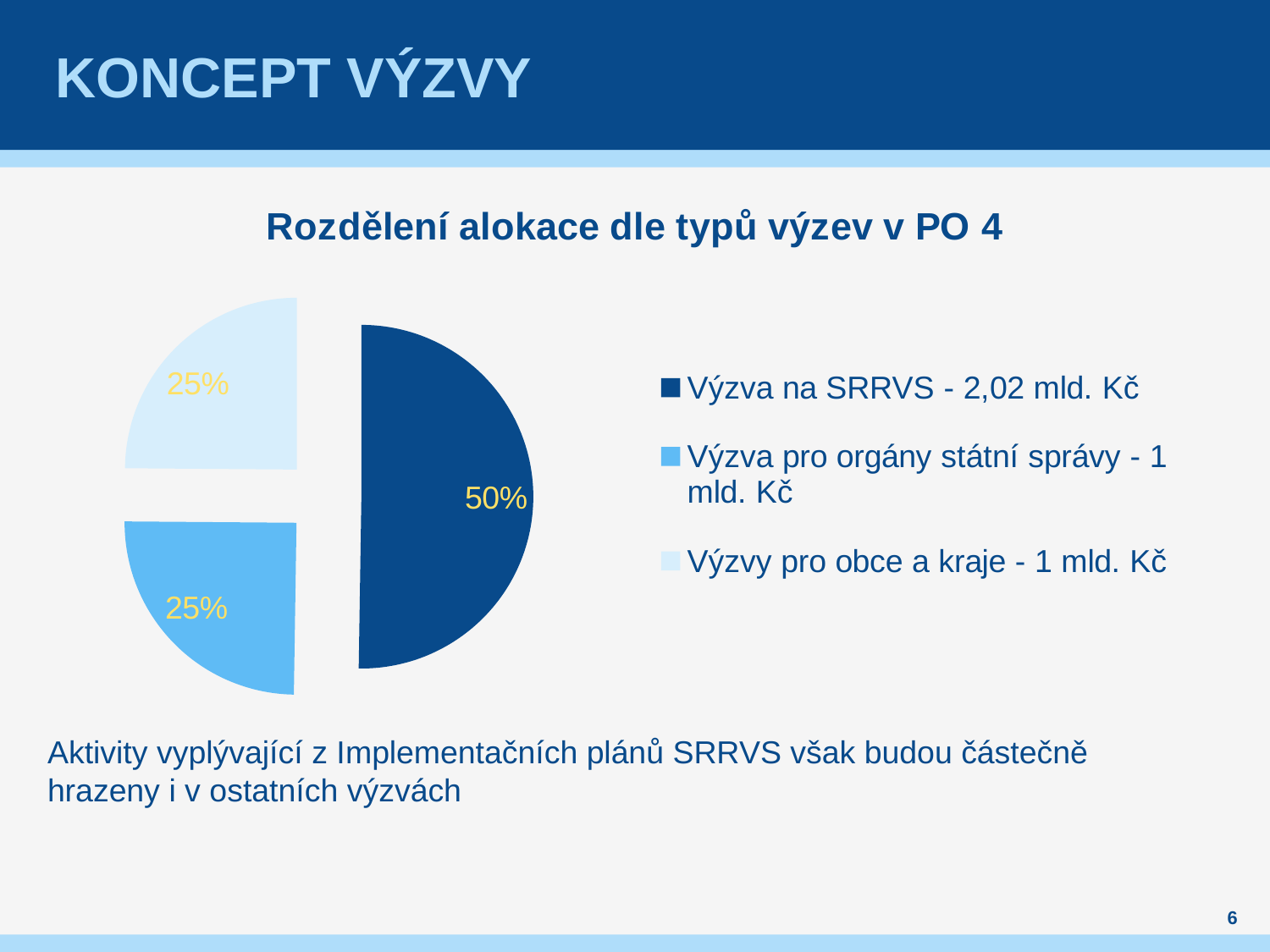

# Koncept výzvy

### Chart: Rozdělení alokace dle typů výzev v PO 4

| Category | Rozdělení alokace 4,2 mld. Kč dle typů výzev |
|---|---|
| Výzva na SRRVS - 2,02 mld. Kč | 2.02 |
| Výzva pro orgány státní správy - 1 mld. Kč | 1.0 |
| Výzvy pro obce a kraje - 1 mld. Kč | 1.0 |
Aktivity vyplývající z Implementačních plánů SRRVS však budou částečně hrazeny i v ostatních výzvách
6